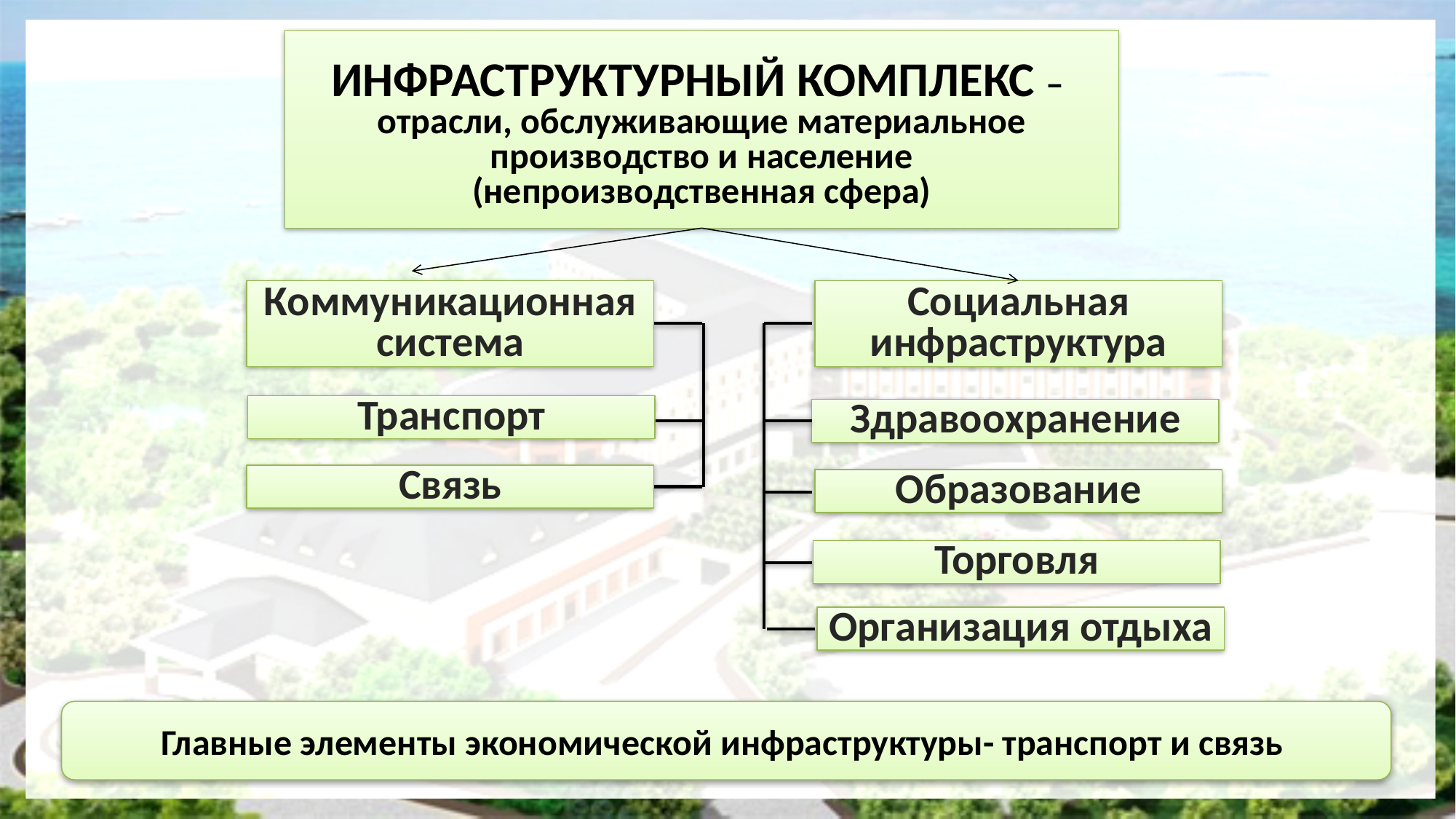

ИНФРАСТРУКТУРНЫЙ КОМПЛЕКС –
отрасли, обслуживающие материальное производство и население
(непроизводственная сфера)

Коммуникационная система
Социальная инфраструктура
Транспорт
Здравоохранение
Связь
Образование
Торговля
Организация отдыха
Главные элементы экономической инфраструктуры- транспорт и связь